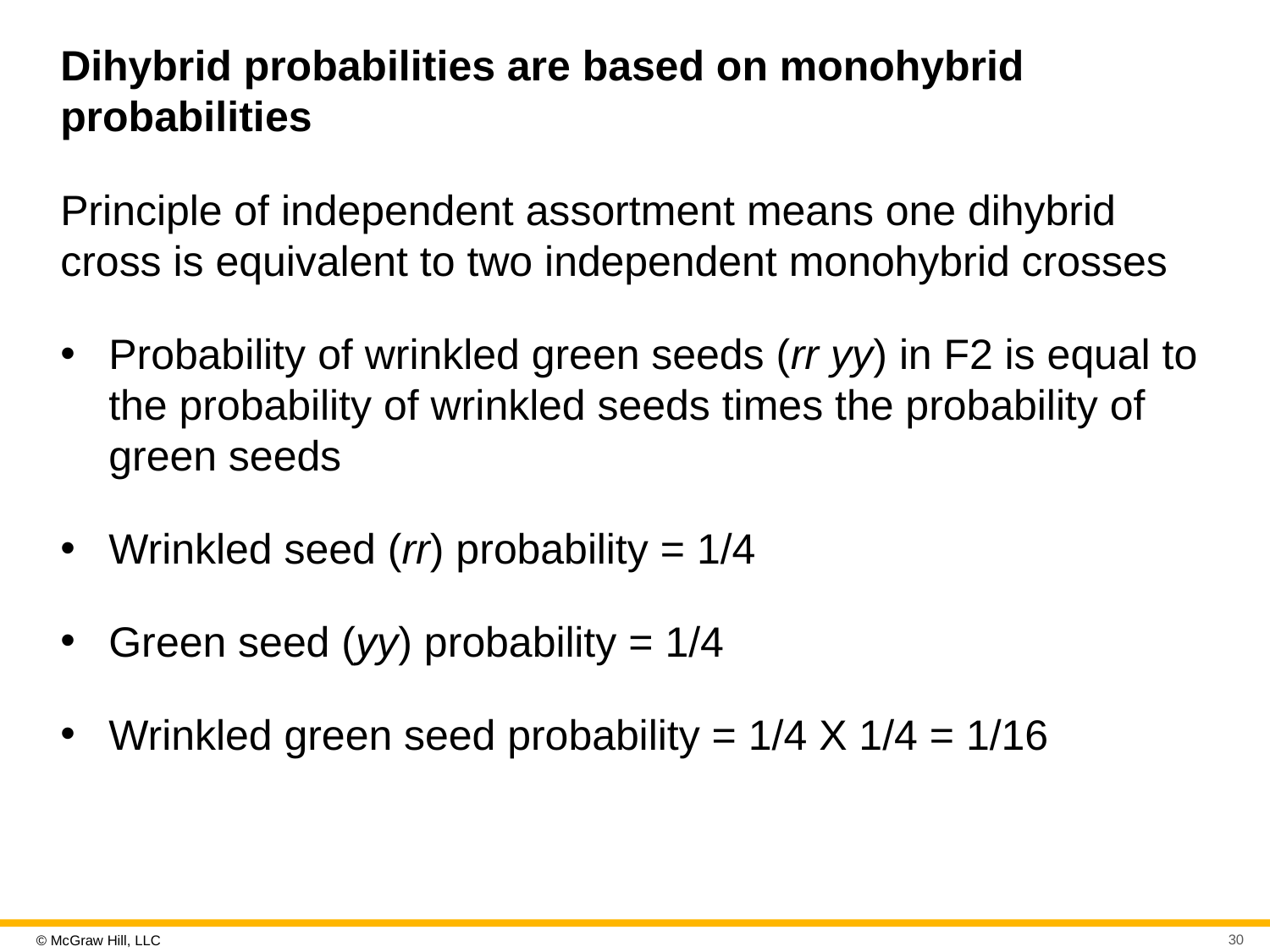

# Dihybrid probabilities are based on monohybrid probabilities
Principle of independent assortment means one dihybrid cross is equivalent to two independent monohybrid crosses
Probability of wrinkled green seeds (rr yy) in F2 is equal to the probability of wrinkled seeds times the probability of green seeds
Wrinkled seed (rr) probability = 1/4
Green seed (yy) probability = 1/4
Wrinkled green seed probability = 1/4 X 1/4 = 1/16
30